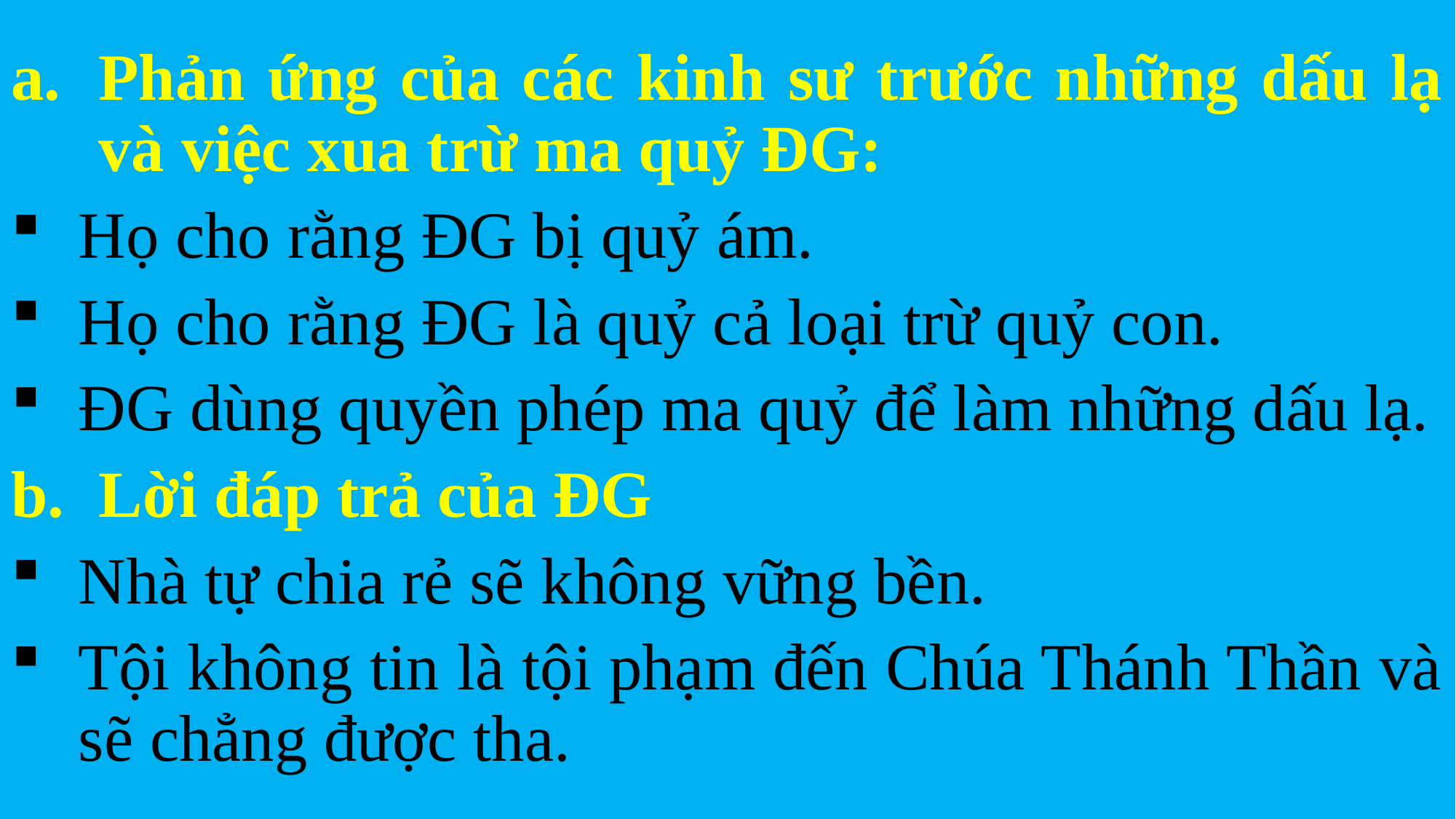

Phản ứng của các kinh sư trước những dấu lạ và việc xua trừ ma quỷ ĐG:
Họ cho rằng ĐG bị quỷ ám.
Họ cho rằng ĐG là quỷ cả loại trừ quỷ con.
ĐG dùng quyền phép ma quỷ để làm những dấu lạ.
Lời đáp trả của ĐG
Nhà tự chia rẻ sẽ không vững bền.
Tội không tin là tội phạm đến Chúa Thánh Thần và sẽ chẳng được tha.